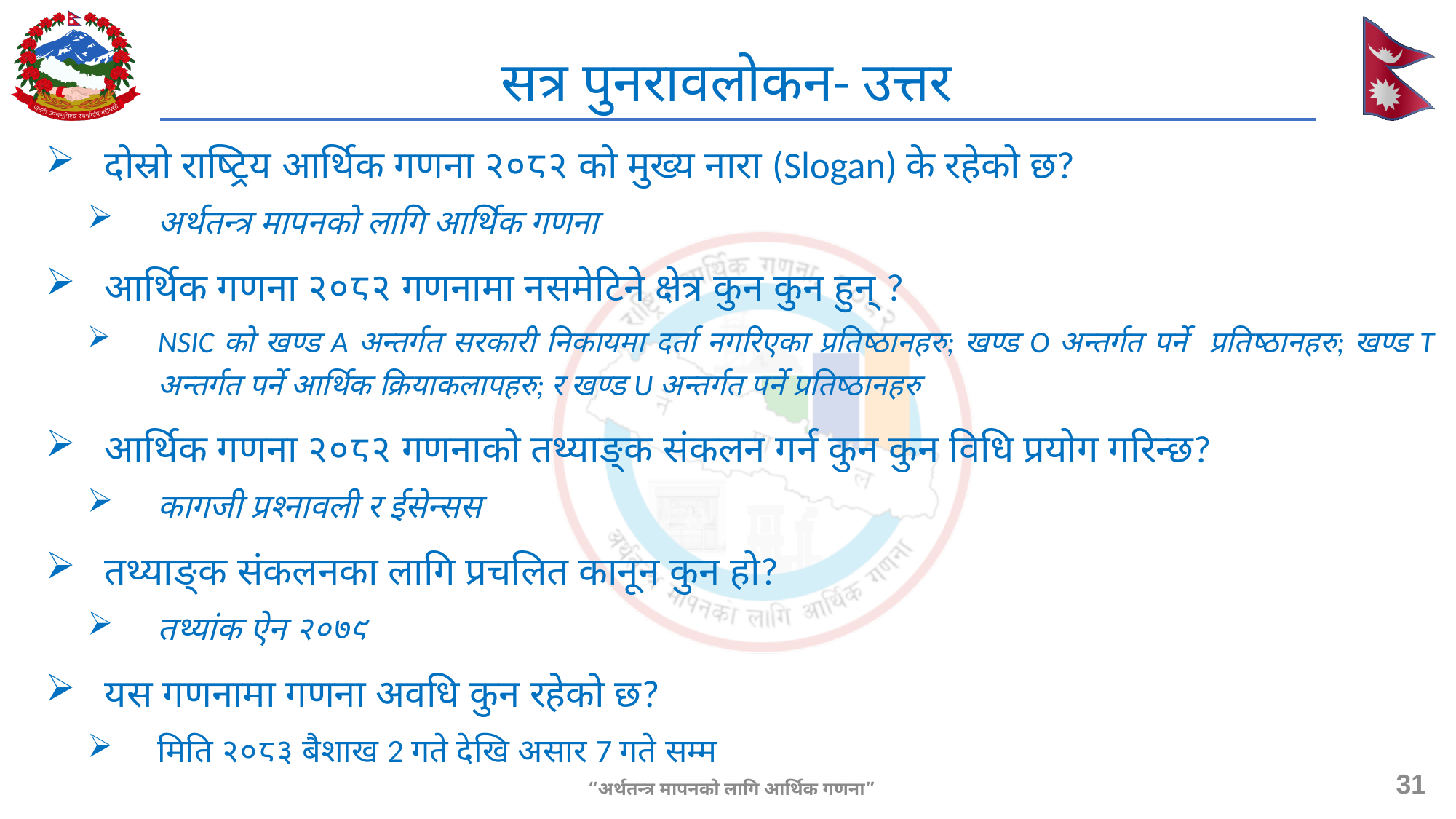

# सत्र पुनरावलोकन- उत्तर
दोस्रो राष्ट्रिय आर्थिक गणना २०८२ को मुख्य नारा (Slogan) के रहेको छ?
अर्थतन्त्र मापनको लागि आर्थिक गणना
आर्थिक गणना २०८२ गणनामा नसमेटिने क्षेत्र कुन कुन हुन् ?
NSIC को खण्ड A अन्तर्गत सरकारी निकायमा दर्ता नगरिएका प्रतिष्ठानहरु; खण्ड O अन्तर्गत पर्ने  प्रतिष्ठानहरु; खण्ड T अन्तर्गत पर्ने आर्थिक क्रियाकलापहरु; र खण्ड U अन्तर्गत पर्ने प्रतिष्ठानहरु
आर्थिक गणना २०८२ गणनाको तथ्याङ्क संकलन गर्न कुन कुन विधि प्रयोग गरिन्छ?
कागजी प्रश्नावली र ईसेन्सस
तथ्याङ्क संकलनका लागि प्रचलित कानून कुन हो?
तथ्यांक ऐन २०७९
यस गणनामा गणना अवधि कुन रहेको छ?
मिति २०८३ बैशाख 2 गते देखि असार 7 गते सम्म

31
“अर्थतन्त्र मापनको लागि आर्थिक गणना”